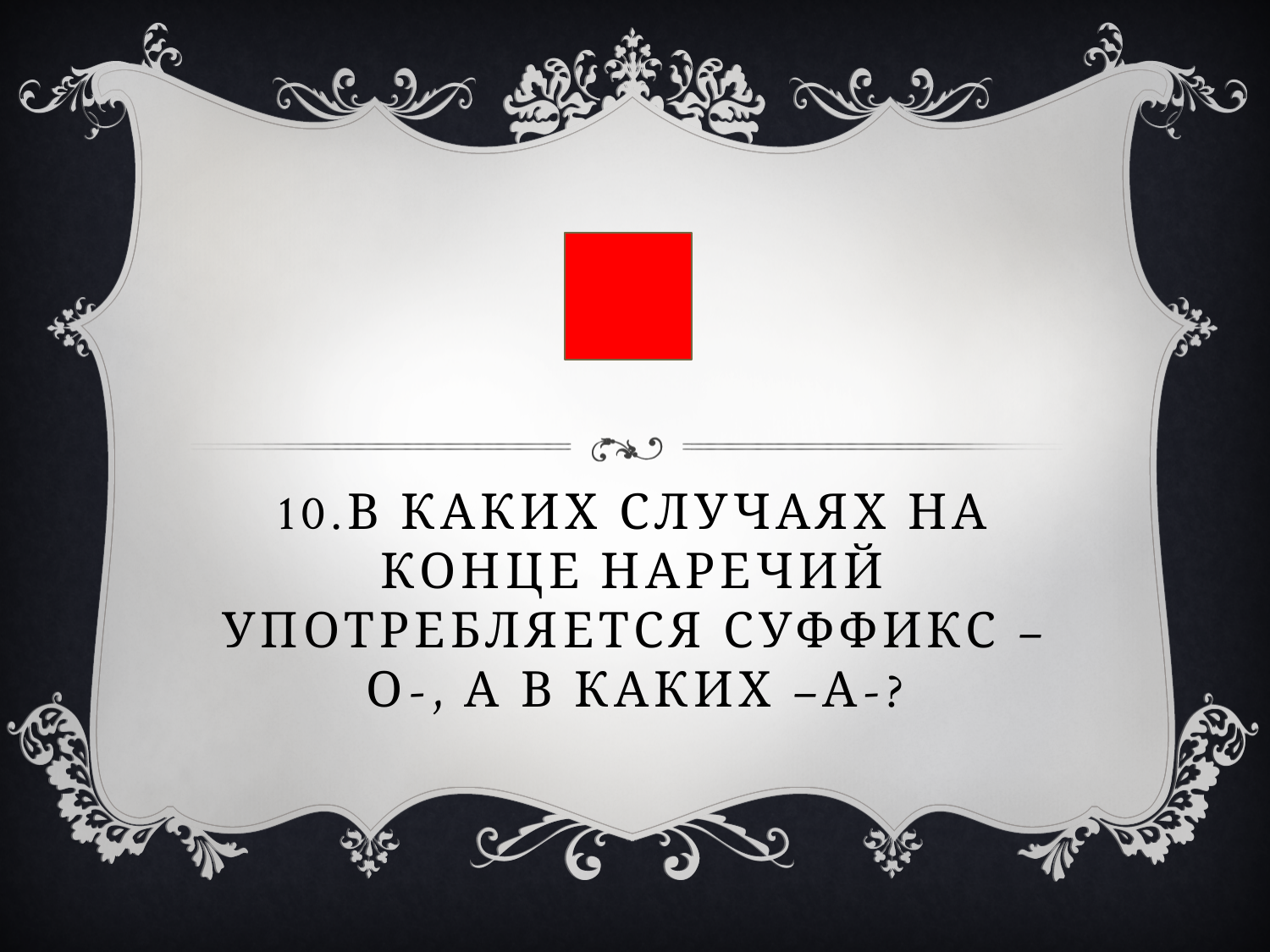

# 10.В каких случаях на конце наречий употребляется суффикс –о-, а в каких –а-?